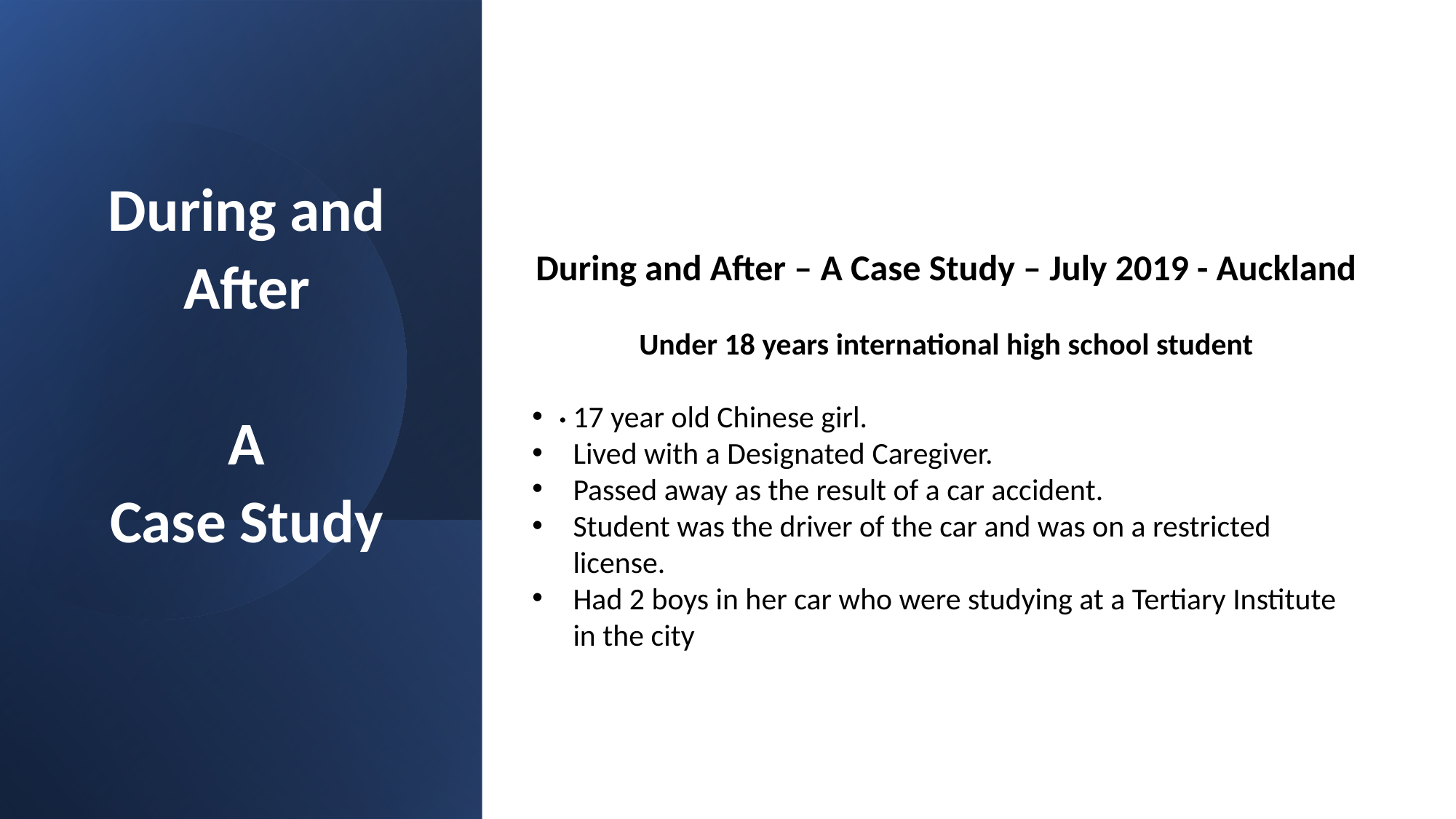

# During and After A Case Study
.

During and After – A Case Study – July 2019 - Auckland

Under 18 years international high school student

17 year old Chinese girl.
Lived with a Designated Caregiver.
Passed away as the result of a car accident.
Student was the driver of the car and was on a restricted license.
Had 2 boys in her car who were studying at a Tertiary Institute in the city